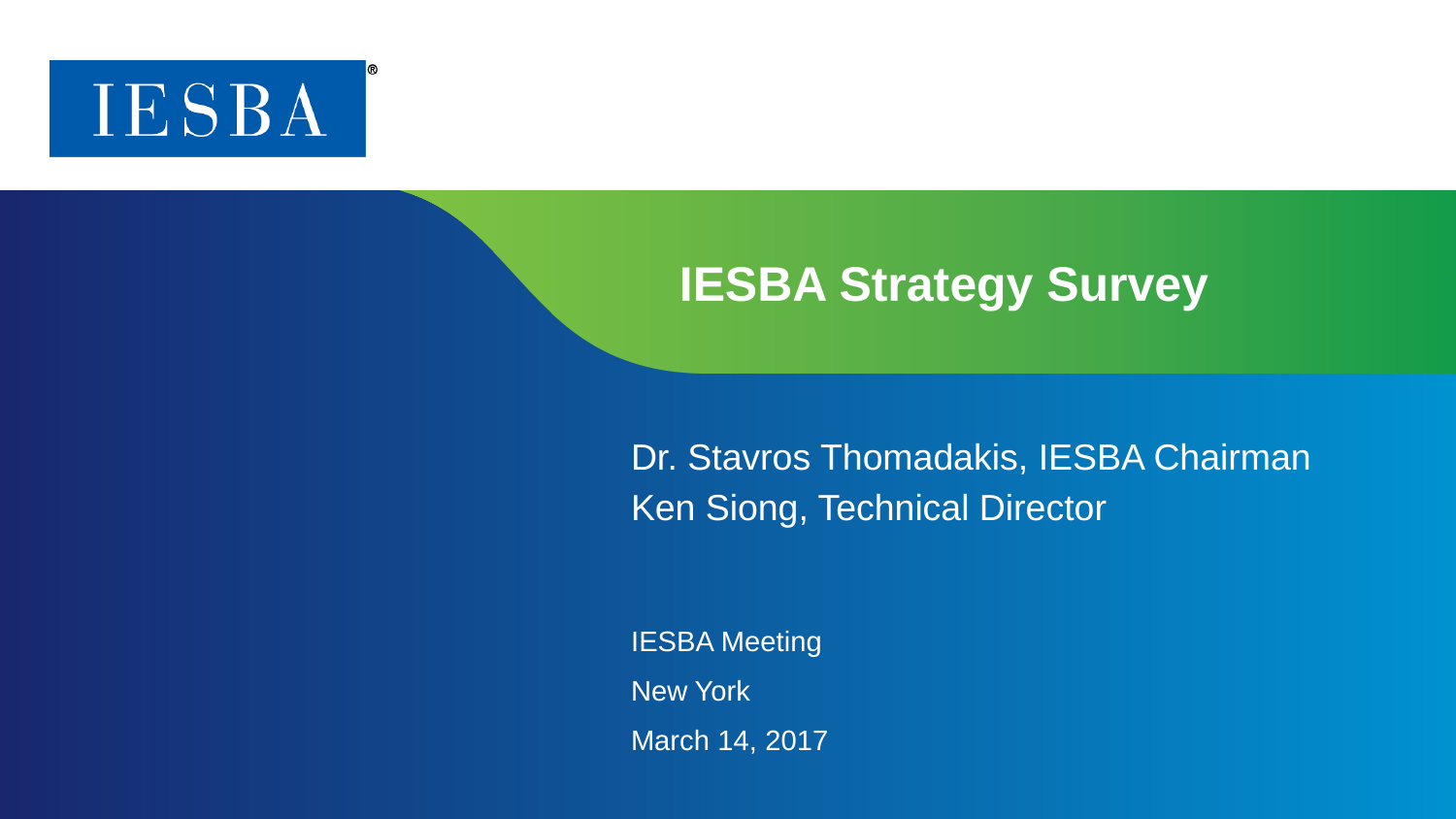

# IESBA Strategy Survey
Dr. Stavros Thomadakis, IESBA Chairman
Ken Siong, Technical Director
IESBA Meeting
New York
March 14, 2017